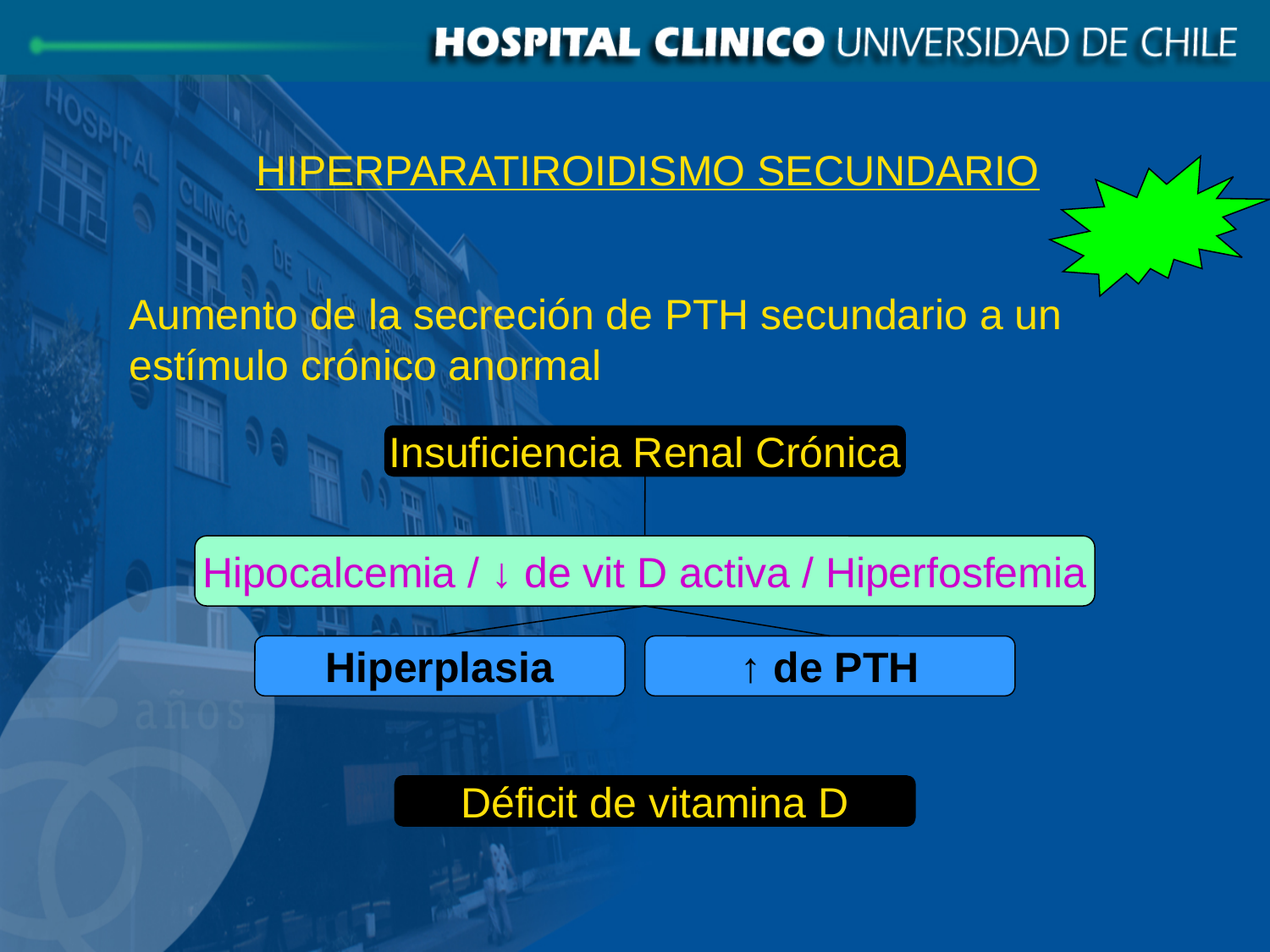

HIPERPARATIROIDISMO SECUNDARIO

Aumento de la secreción de PTH secundario a un estímulo crónico anormal

Insuficiencia Renal Crónica
Hipocalcemia / ↓ de vit D activa / Hiperfosfemia
Hiperplasia
↑ de PTH
Déficit de vitamina D